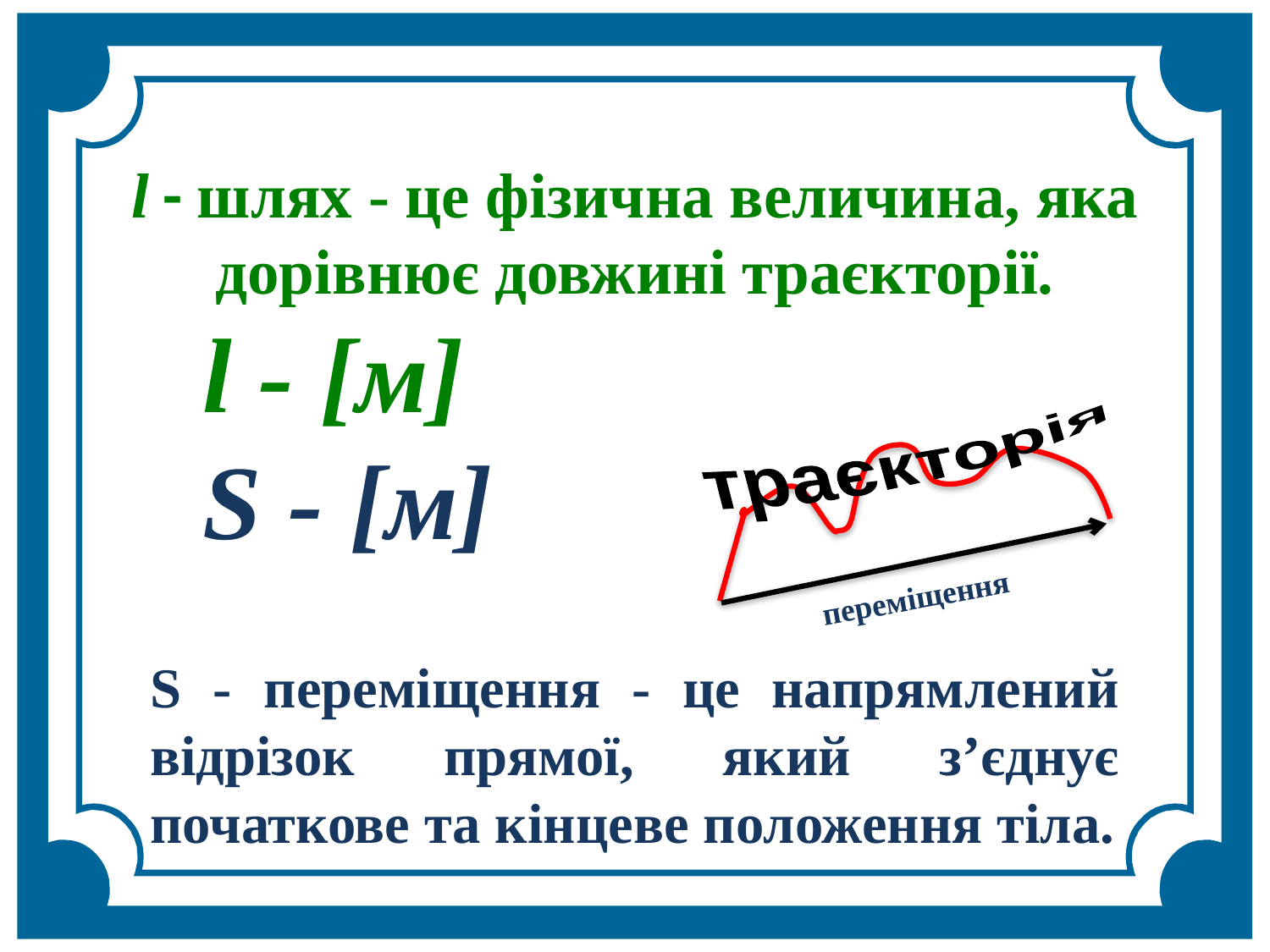

l - шлях - це фізична величина, яка дорівнює довжині траєкторії.
    l - [м]
    S - [м]

траєкторія

переміщення
S - переміщення - це напрямлений відрізок прямої, який зʼєднує початкове та кінцеве положення тіла.